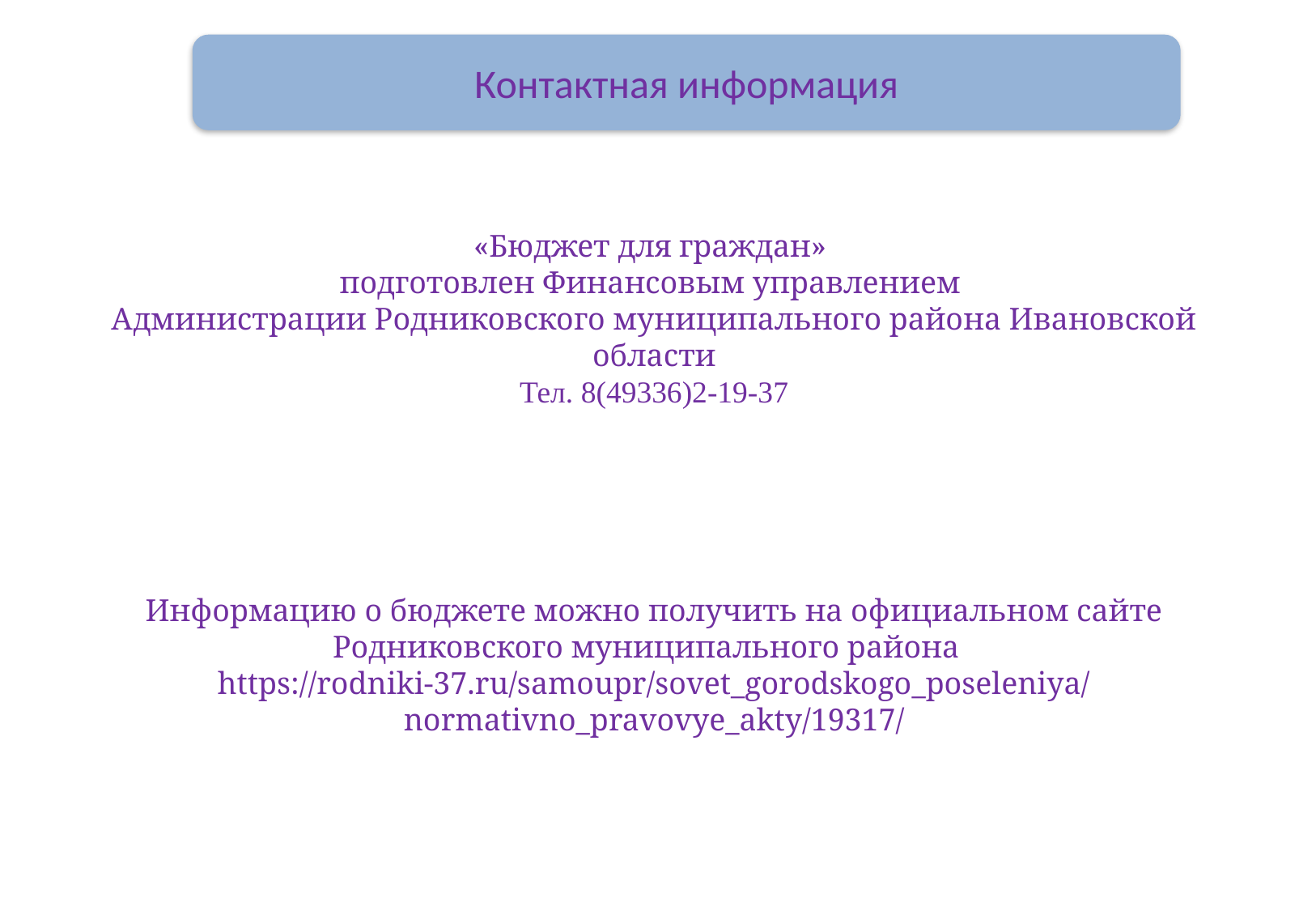

Контактная информация
«Бюджет для граждан»
подготовлен Финансовым управлением
Администрации Родниковского муниципального района Ивановской области
Тел. 8(49336)2-19-37

Информацию о бюджете можно получить на официальном сайте Родниковского муниципального района
https://rodniki-37.ru/samoupr/sovet_gorodskogo_poseleniya/normativno_pravovye_akty/19317/